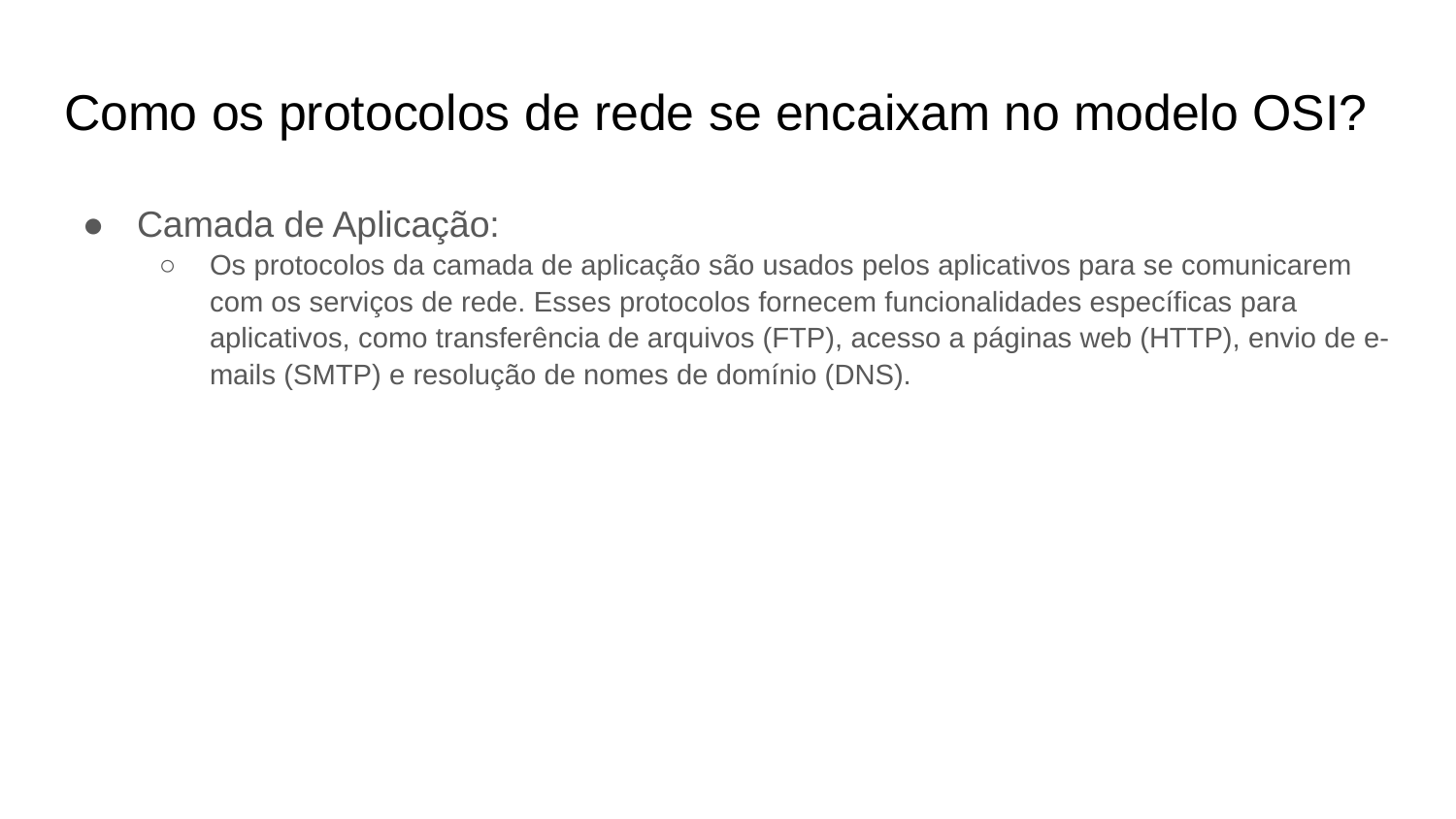

# Como os protocolos de rede se encaixam no modelo OSI?
Camada de Aplicação:
Os protocolos da camada de aplicação são usados pelos aplicativos para se comunicarem com os serviços de rede. Esses protocolos fornecem funcionalidades específicas para aplicativos, como transferência de arquivos (FTP), acesso a páginas web (HTTP), envio de e-mails (SMTP) e resolução de nomes de domínio (DNS).